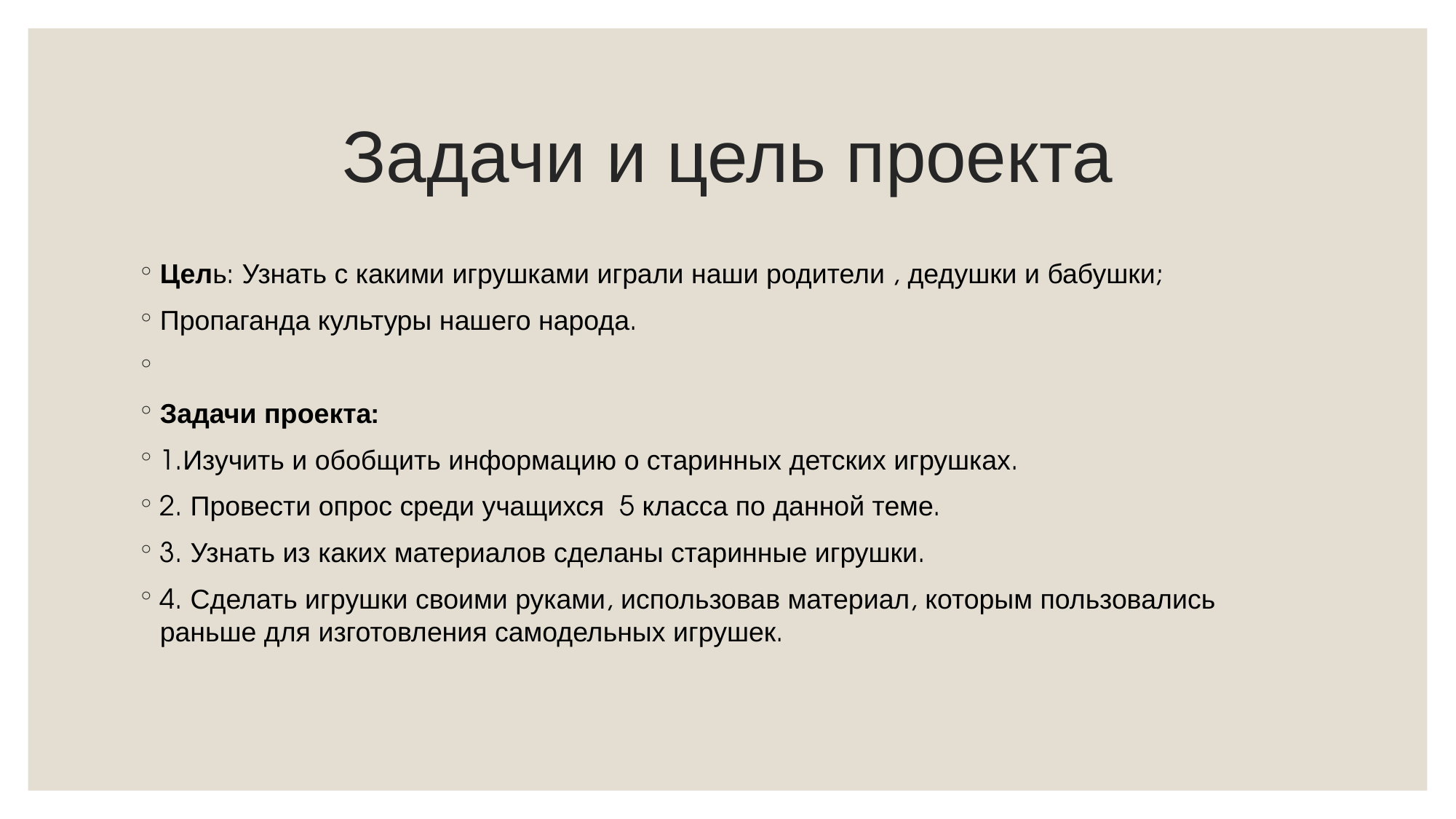

# Задачи и цель проекта
Цель: Узнать с какими игрушками играли наши родители , дедушки и бабушки;
Пропаганда культуры нашего народа.

Задачи проекта:
1.Изучить и обобщить информацию о старинных детских игрушках.
2. Провести опрос среди учащихся  5 класса по данной теме.
3. Узнать из каких материалов сделаны старинные игрушки.
4. Сделать игрушки своими руками, использовав материал, которым пользовались раньше для изготовления самодельных игрушек.